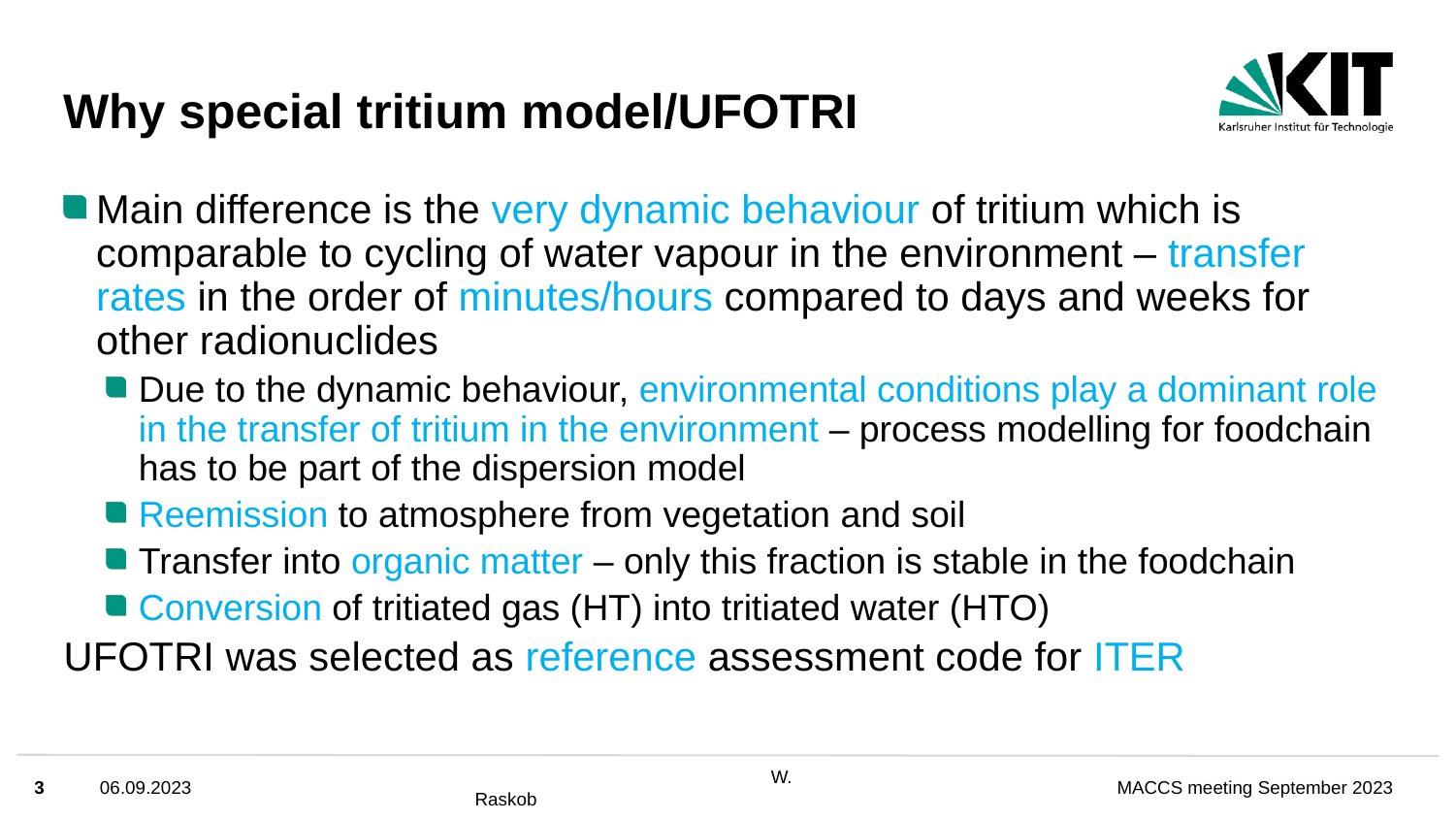

# Why special tritium model/UFOTRI
Main difference is the very dynamic behaviour of tritium which is comparable to cycling of water vapour in the environment – transfer rates in the order of minutes/hours compared to days and weeks for other radionuclides
Due to the dynamic behaviour, environmental conditions play a dominant role in the transfer of tritium in the environment – process modelling for foodchain has to be part of the dispersion model
Reemission to atmosphere from vegetation and soil
Transfer into organic matter – only this fraction is stable in the foodchain
Conversion of tritiated gas (HT) into tritiated water (HTO)
UFOTRI was selected as reference assessment code for ITER
3
06.09.2023